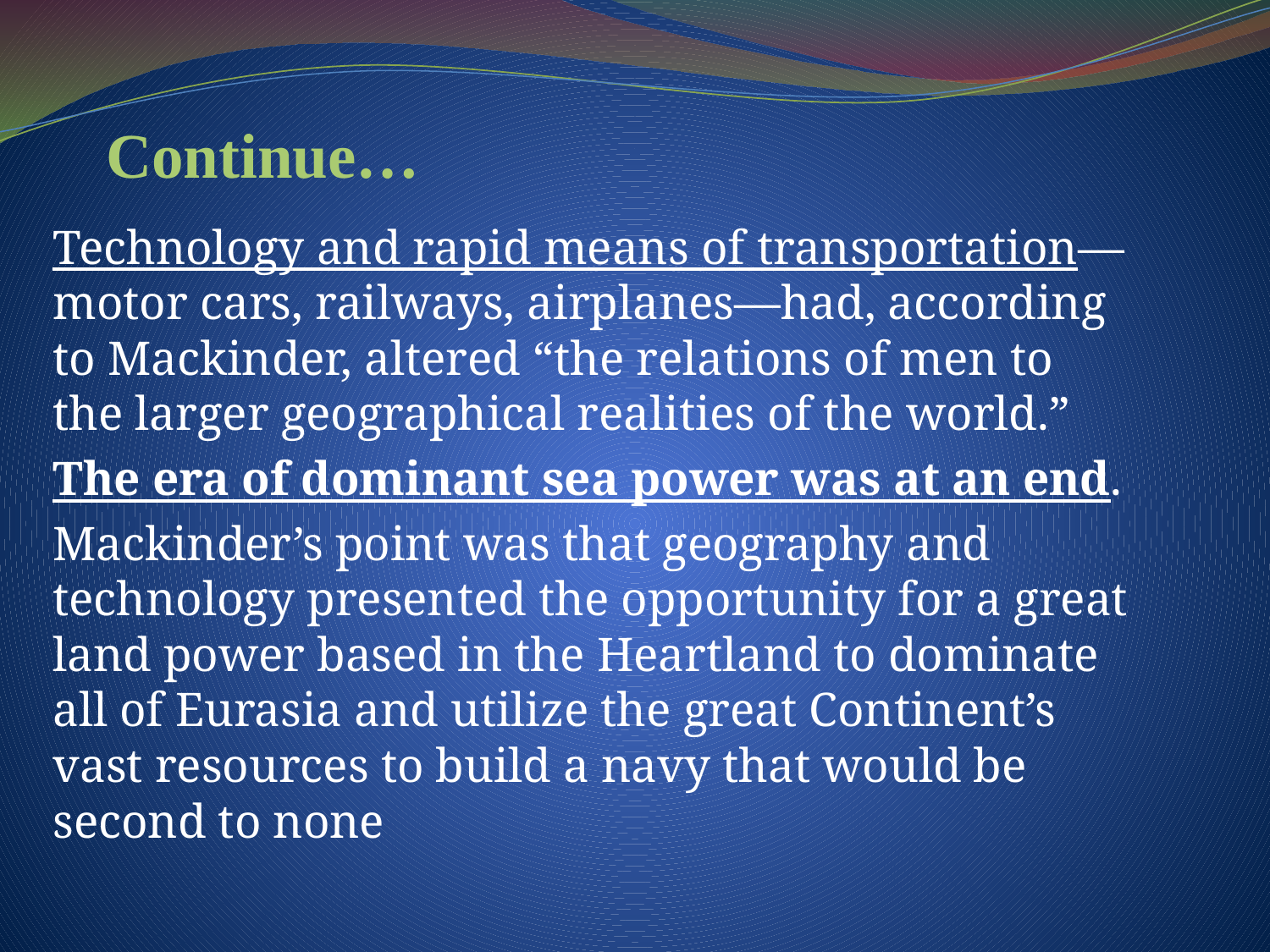

# Continue…
Technology and rapid means of transportation—motor cars, railways, airplanes—had, according to Mackinder, altered “the relations of men to the larger geographical realities of the world.”
The era of dominant sea power was at an end.
Mackinder’s point was that geography and technology presented the opportunity for a great land power based in the Heartland to dominate all of Eurasia and utilize the great Continent’s vast resources to build a navy that would be second to none